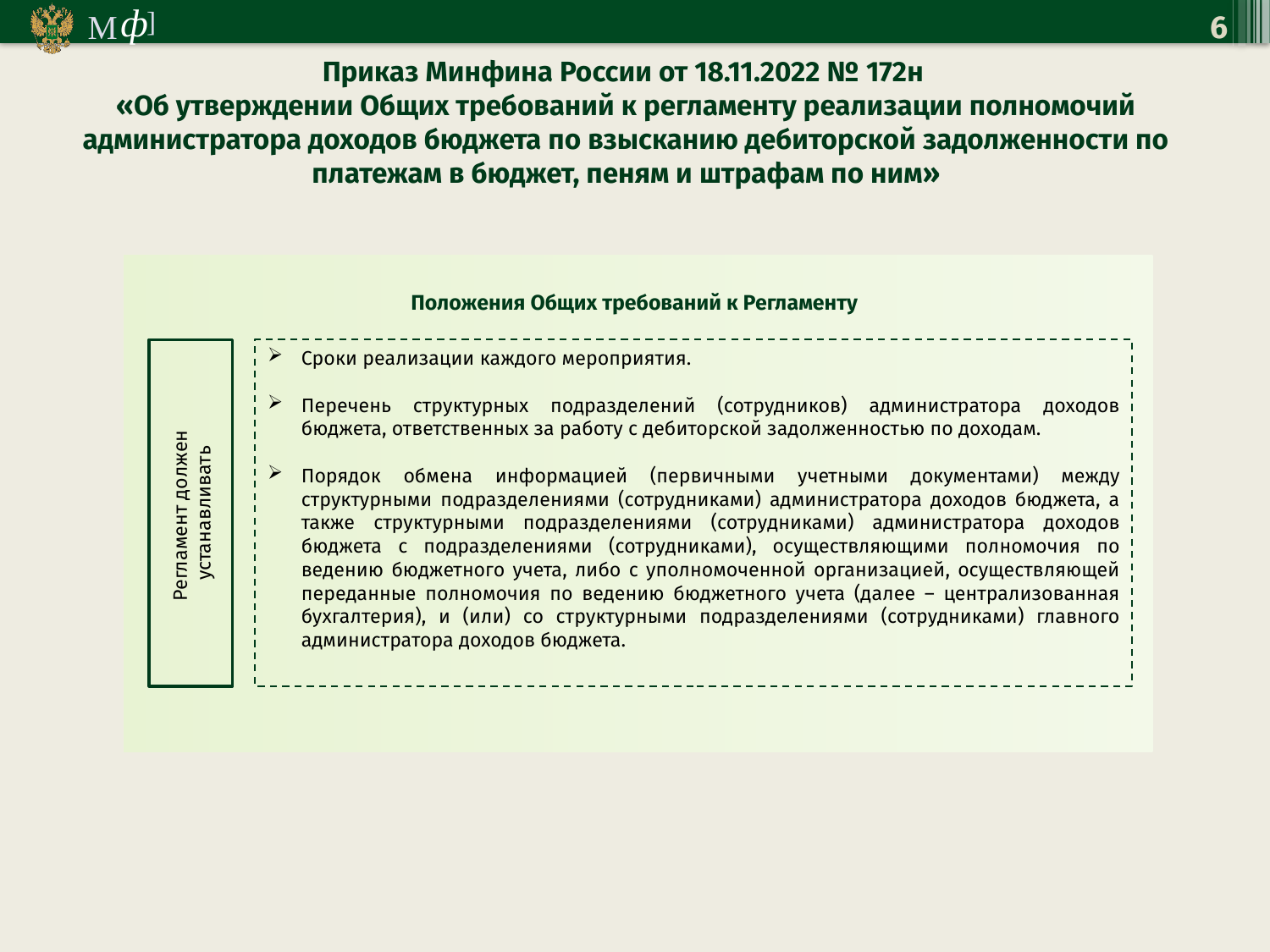

6
Приказ Минфина России от 18.11.2022 № 172н
«Об утверждении Общих требований к регламенту реализации полномочий администратора доходов бюджета по взысканию дебиторской задолженности по платежам в бюджет, пеням и штрафам по ним»

Положения Общих требований к Регламенту
Сроки реализации каждого мероприятия.

Перечень структурных подразделений (сотрудников) администратора доходов бюджета, ответственных за работу с дебиторской задолженностью по доходам.

Порядок обмена информацией (первичными учетными документами) между структурными подразделениями (сотрудниками) администратора доходов бюджета, а также структурными подразделениями (сотрудниками) администратора доходов бюджета с подразделениями (сотрудниками), осуществляющими полномочия по ведению бюджетного учета, либо с уполномоченной организацией, осуществляющей переданные полномочия по ведению бюджетного учета (далее – централизованная бухгалтерия), и (или) со структурными подразделениями (сотрудниками) главного администратора доходов бюджета.

Регламент должен
устанавливать